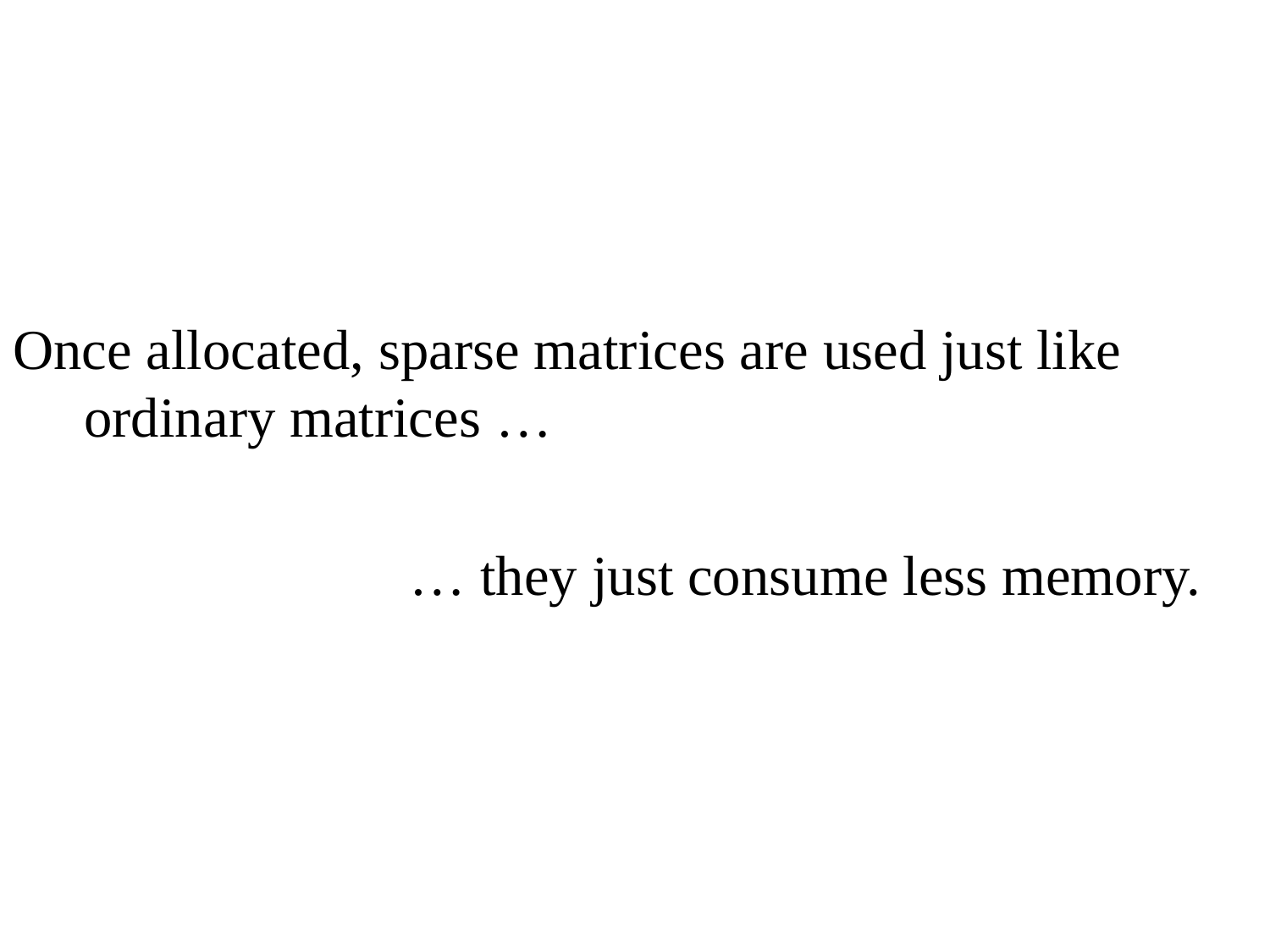

Once allocated, sparse matrices are used just like ordinary matrices …

                            … they just consume less memory.